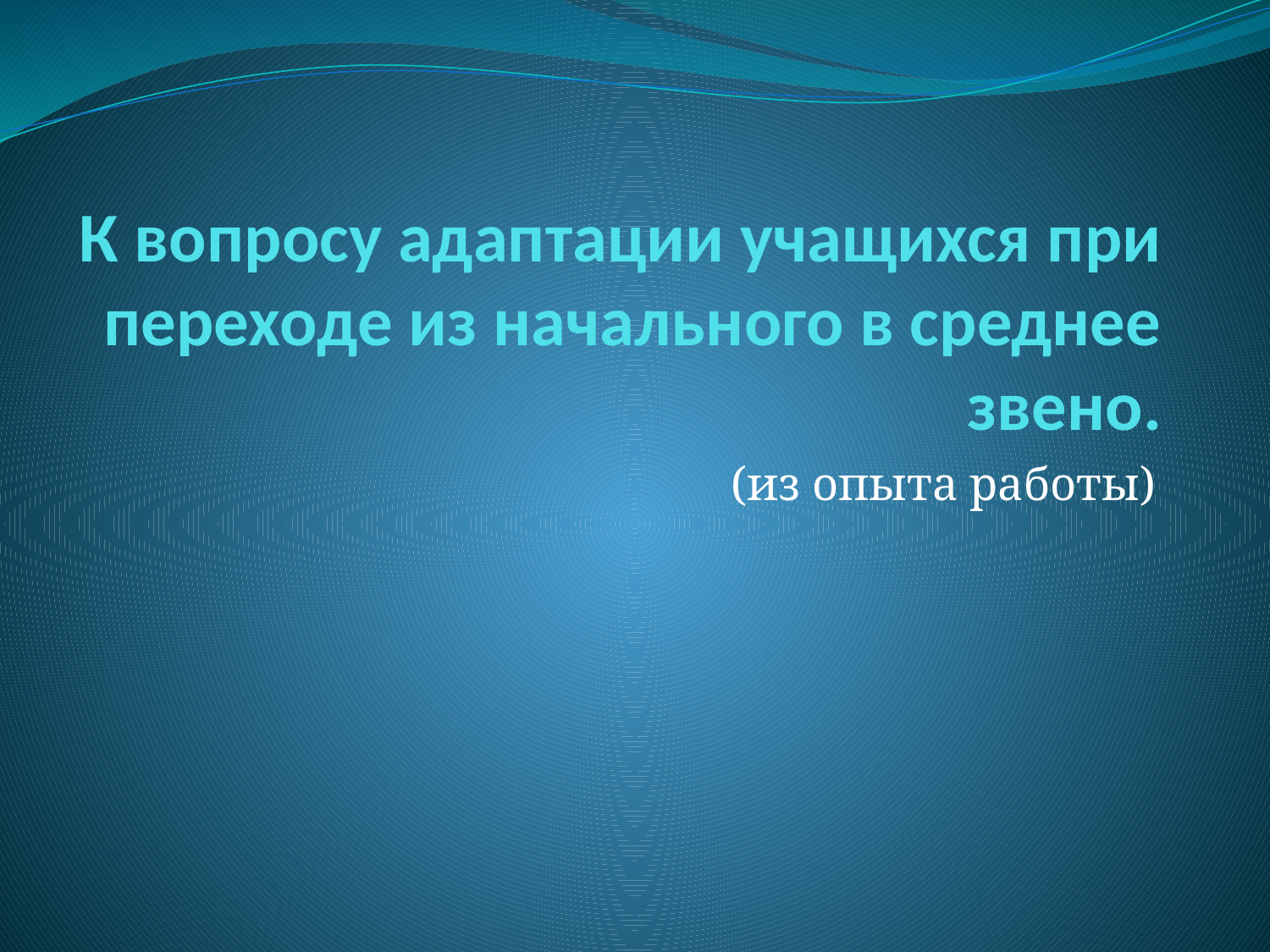

# К вопросу адаптации учащихся при переходе из начального в среднее звено.
(из опыта работы)